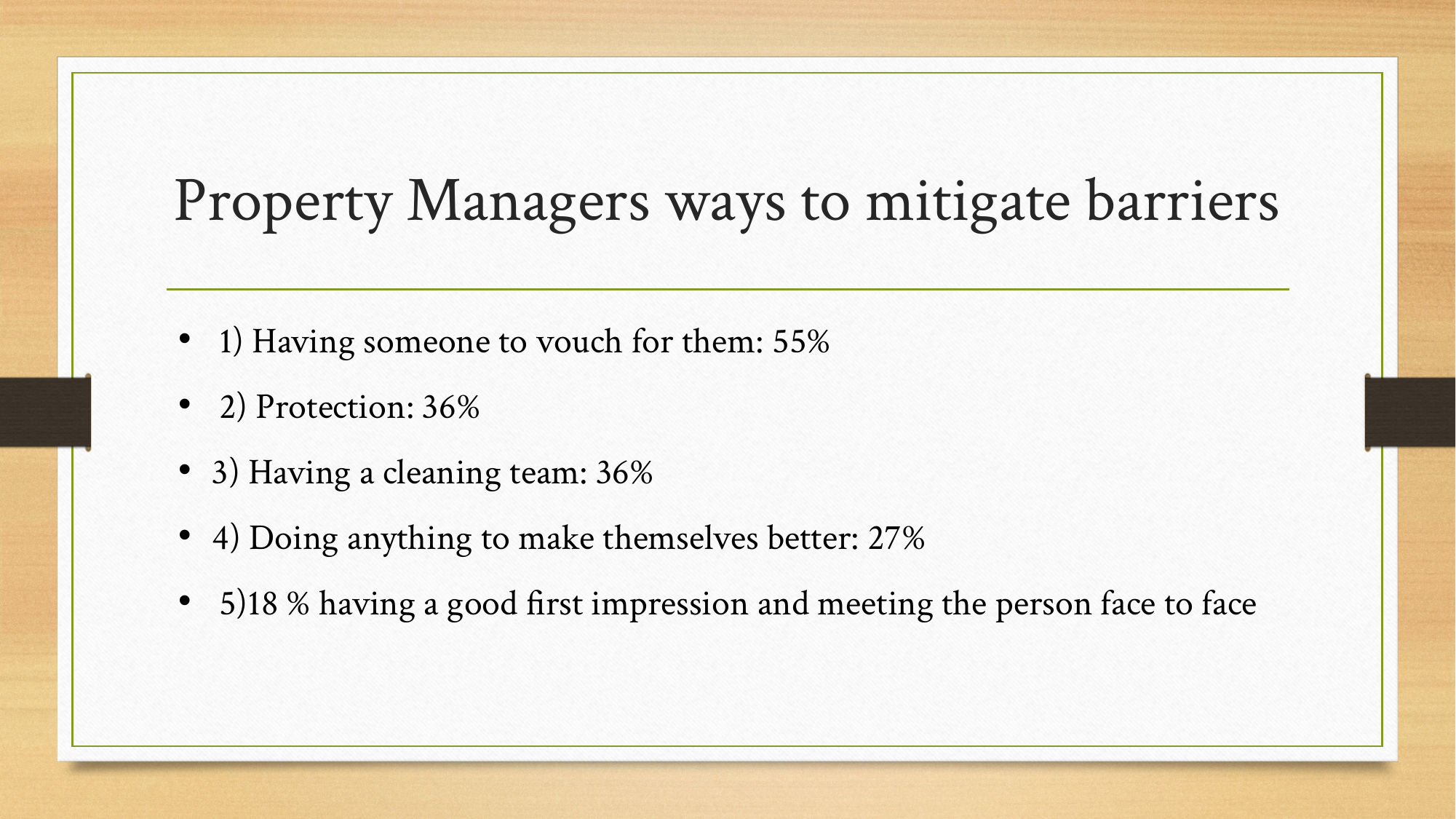

# Property Managers ways to mitigate barriers
1) Having someone to vouch for them: 55%
2) Protection: 36%
3) Having a cleaning team: 36%
4) Doing anything to make themselves better: 27%
5)18 % having a good first impression and meeting the person face to face